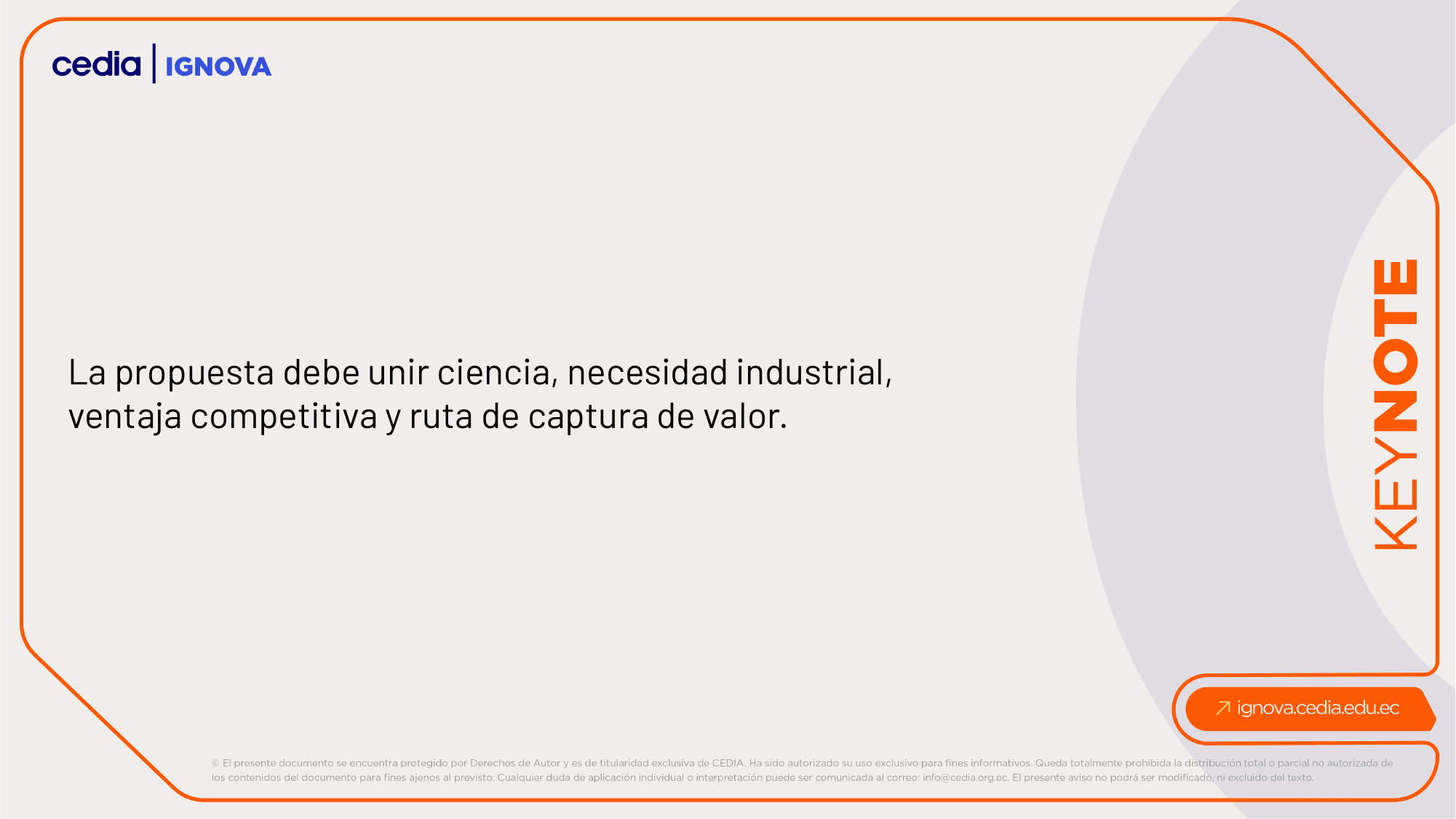

La propuesta debe unir ciencia, necesidad industrial, ventaja competitiva y ruta de captura de valor.